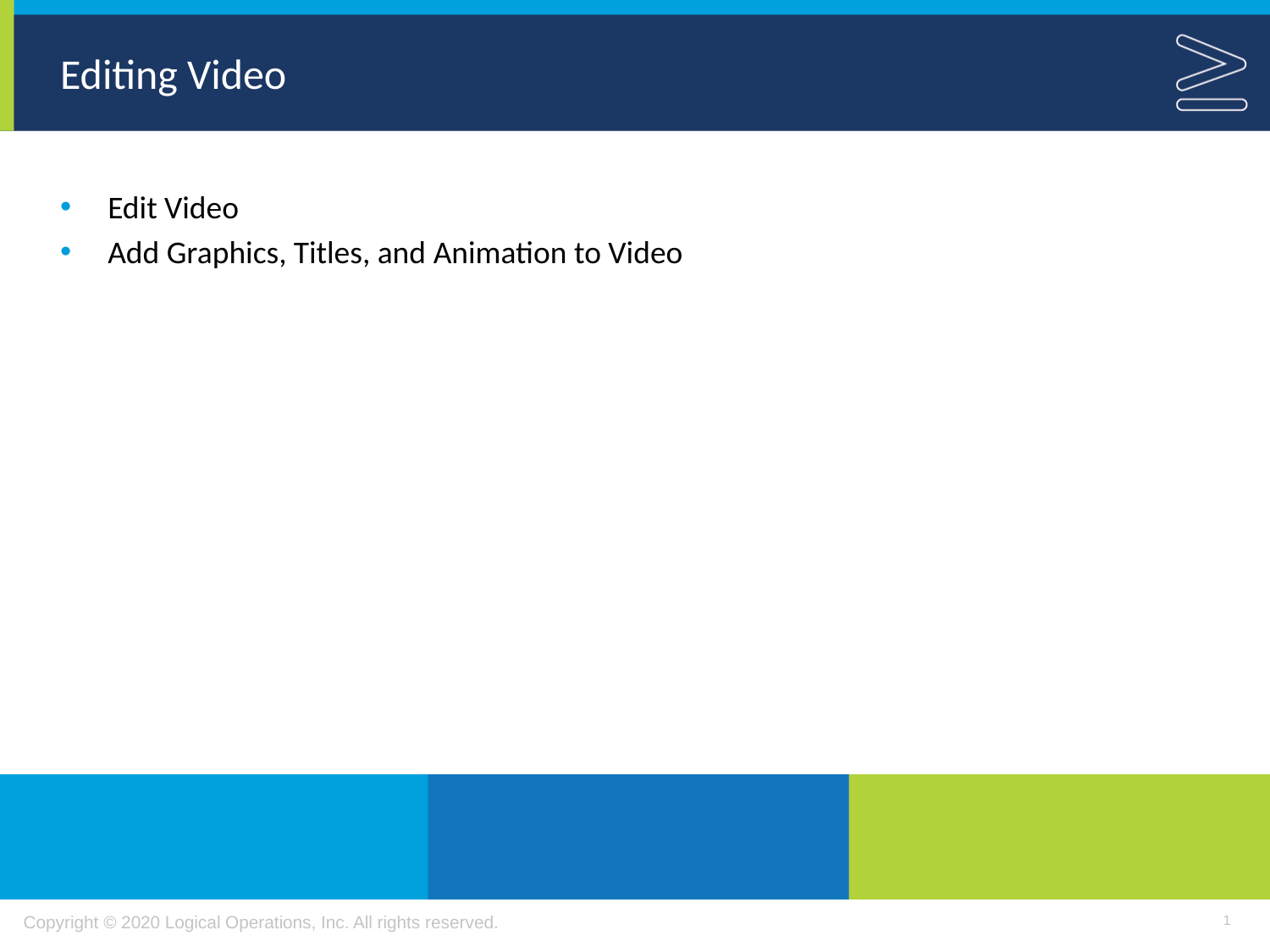

# Editing Video
Edit Video
Add Graphics, Titles, and Animation to Video
1